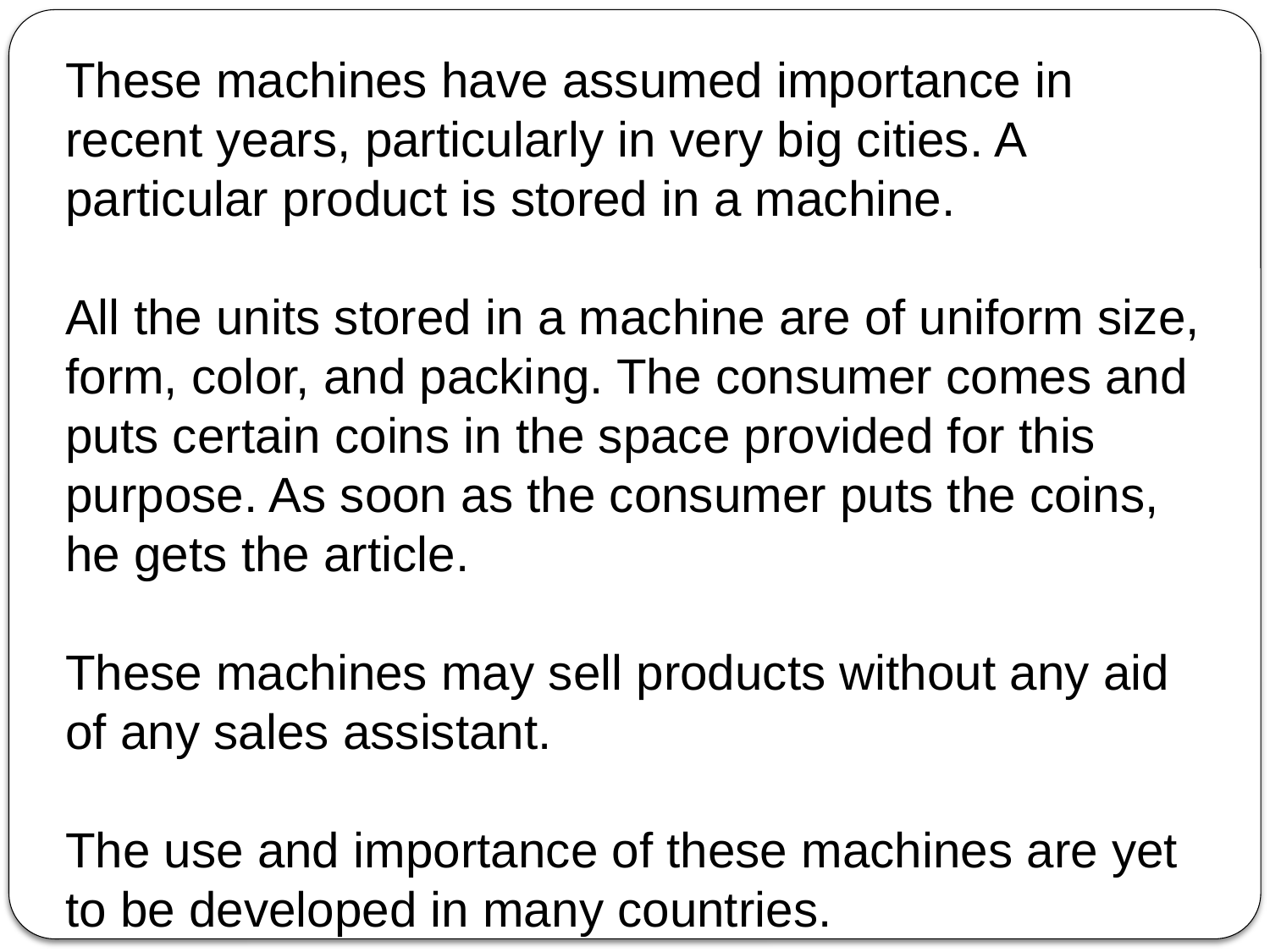

These machines have assumed importance in recent years, particularly in very big cities. A particular product is stored in a machine.

All the units stored in a machine are of uniform size, form, color, and packing. The consumer comes and puts certain coins in the space provided for this purpose. As soon as the consumer puts the coins, he gets the article.

These machines may sell products without any aid of any sales assistant.

The use and importance of these machines are yet to be developed in many countries.